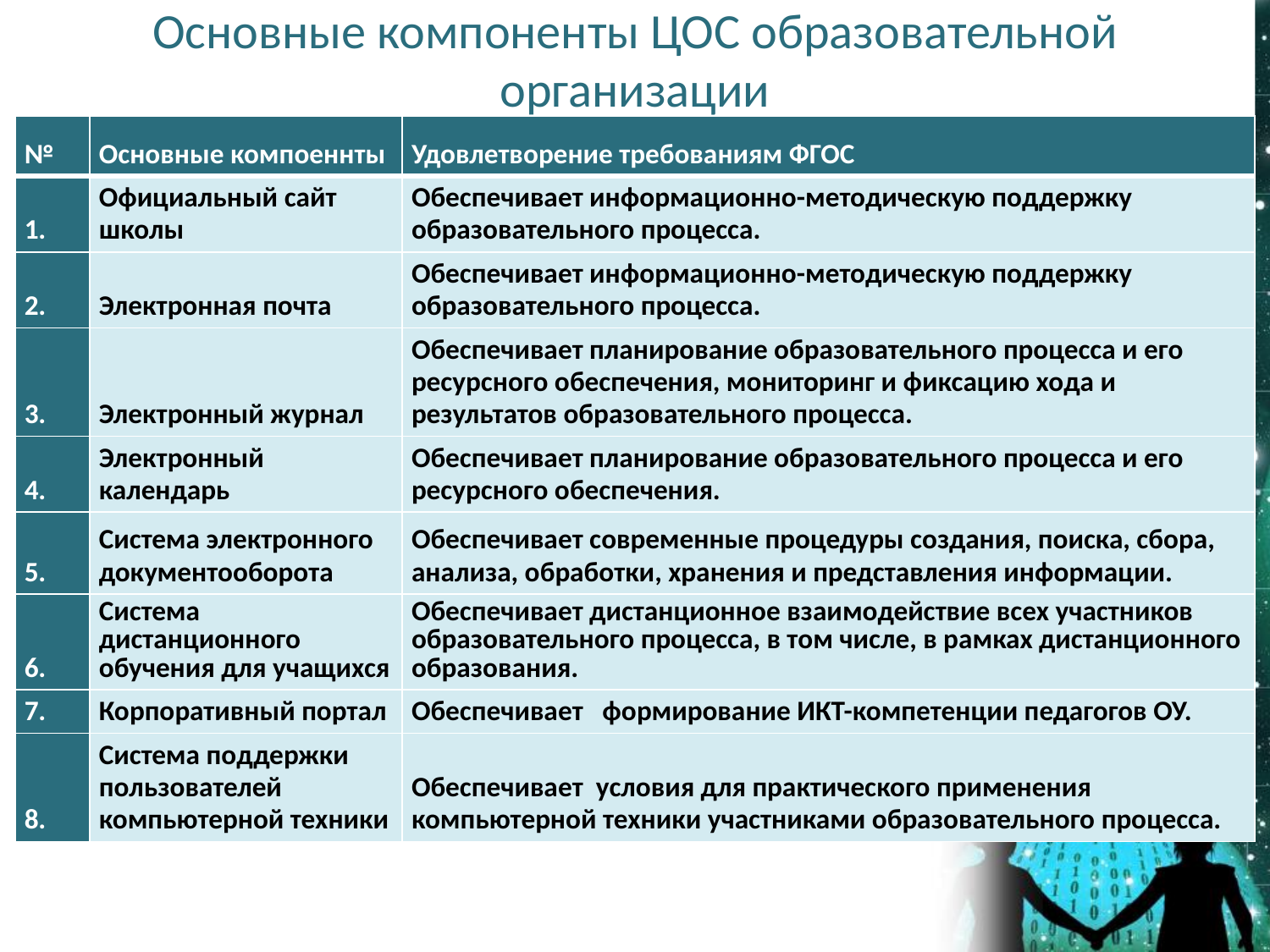

# Основные компоненты ЦОС образовательной организации
| № | Основные компоеннты | Удовлетворение требованиям ФГОС |
| --- | --- | --- |
| 1. | Официальный сайт школы | Обеспечивает информационно-методическую поддержку образовательного процесса. |
| 2. | Электронная почта | Обеспечивает информационно-методическую поддержку образовательного процесса. |
| 3. | Электронный журнал | Обеспечивает планирование образовательного процесса и его ресурсного обеспечения, мониторинг и фиксацию хода и результатов образовательного процесса. |
| 4. | Электронный календарь | Обеспечивает планирование образовательного процесса и его ресурсного обеспечения. |
| 5. | Система электронного документооборота | Обеспечивает современные процедуры создания, поиска, сбора, анализа, обработки, хранения и представления информации. |
| 6. | Система дистанционного обучения для учащихся | Обеспечивает дистанционное взаимодействие всех участников образовательного процесса, в том числе, в рамках дистанционного образования. |
| 7. | Корпоративный портал | Обеспечивает   формирование ИКТ-компетенции педагогов ОУ. |
| 8. | Система поддержки пользователей компьютерной техники | Обеспечивает  условия для практического применения компьютерной техники участниками образовательного процесса. |